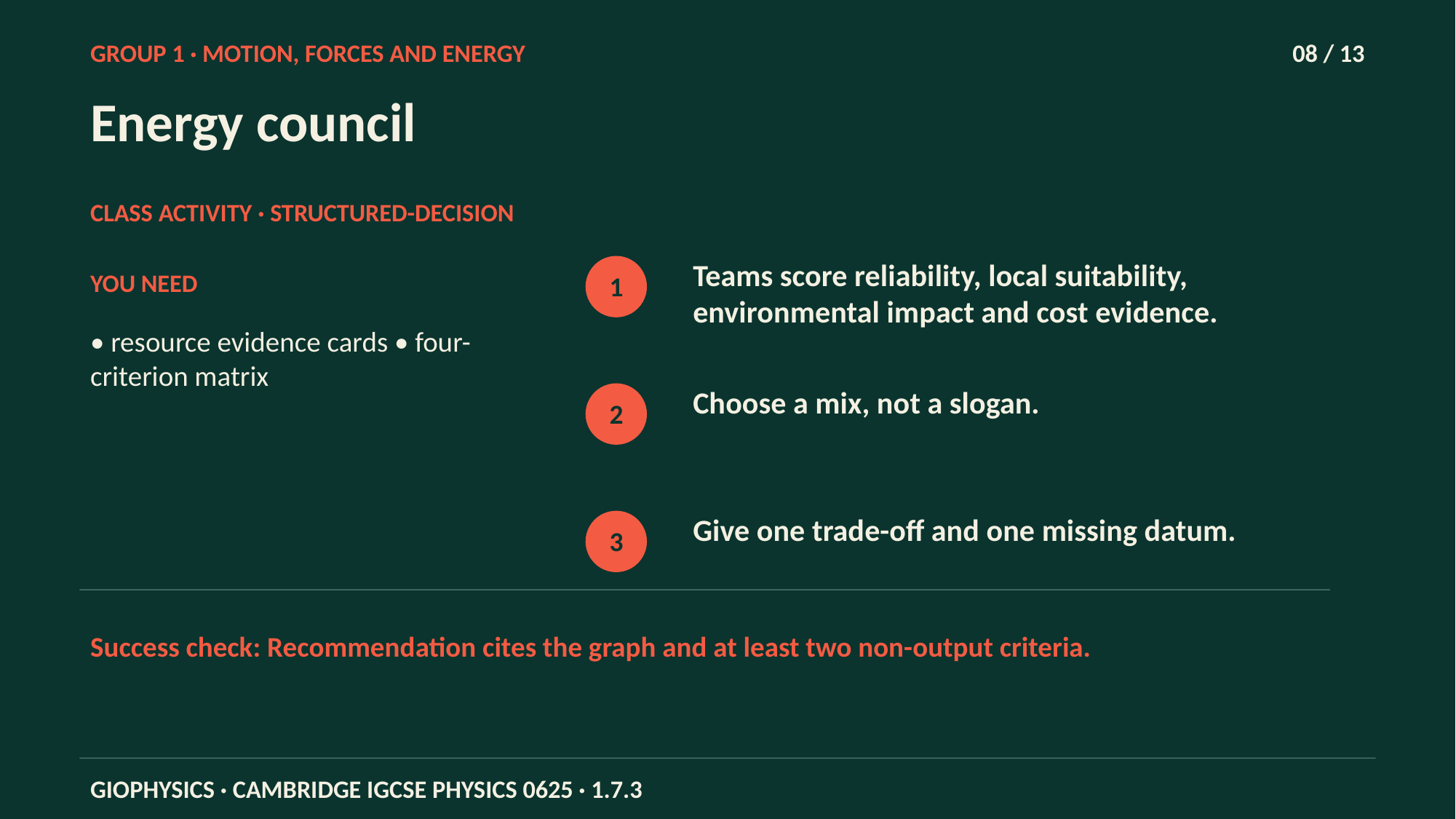

GROUP 1 · MOTION, FORCES AND ENERGY
08 / 13
Energy council
CLASS ACTIVITY · STRUCTURED-DECISION
Teams score reliability, local suitability, environmental impact and cost evidence.

YOU NEED
1
• resource evidence cards • four-criterion matrix
Choose a mix, not a slogan.

2
Give one trade-off and one missing datum.

3

Success check: Recommendation cites the graph and at least two non-output criteria.

GIOPHYSICS · CAMBRIDGE IGCSE PHYSICS 0625 · 1.7.3